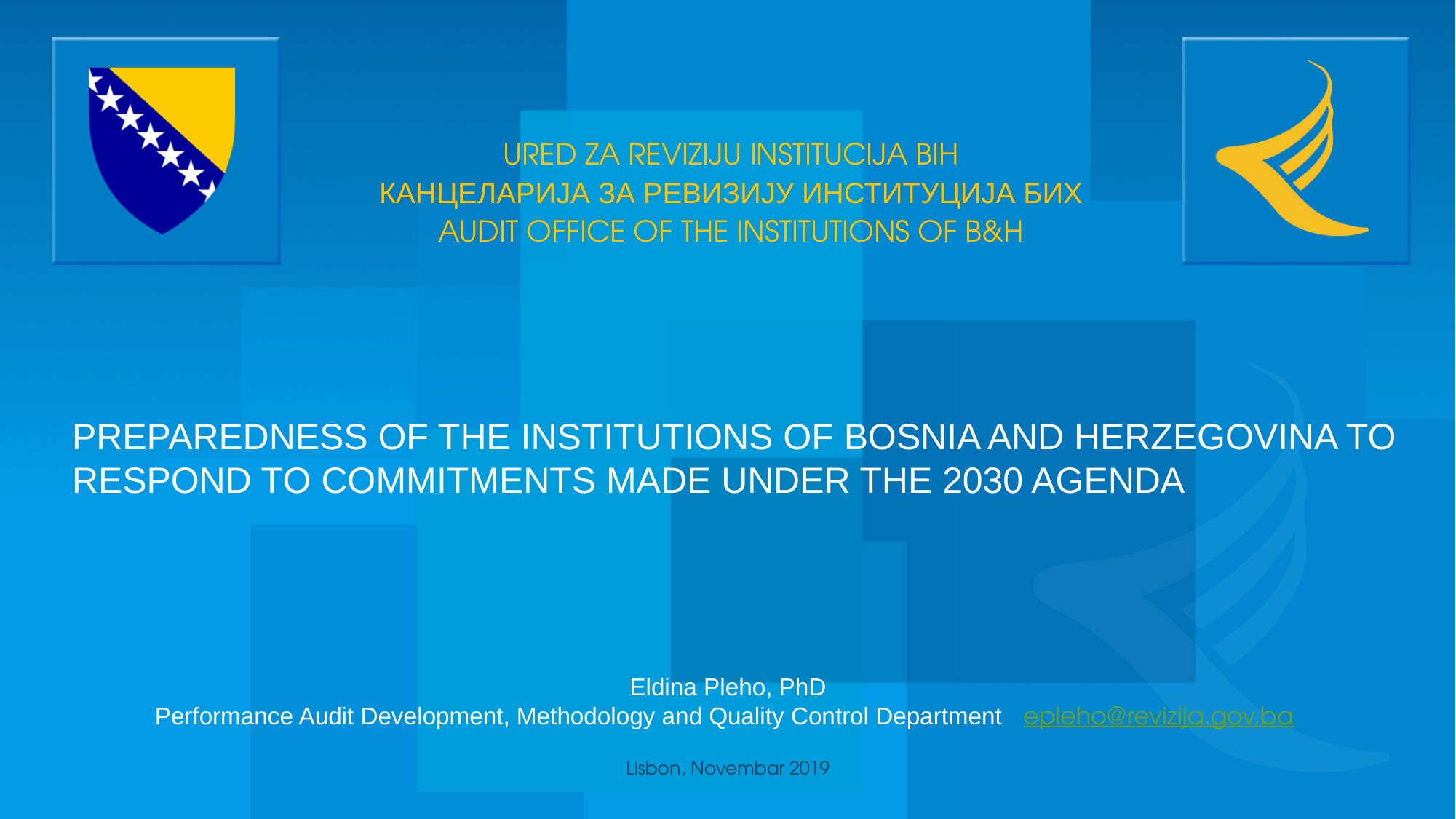

URED ZA REVIZIJU INSTITUCIJA BIH
КАНЦЕЛАРИЈА ЗА РЕВИЗИЈУ ИНСТИТУЦИЈА БИХ
AUDIT OFFICE OF THE INSTITUTIONS OF B&H

# PREPAREDNESS OF THE INSTITUTIONS OF BOSNIA AND HERZEGOVINA TO RESPOND TO COMMITMENTS MADE UNDER THE 2030 AGENDA
Eldina Pleho, PhD
Performance Audit Development, Methodology and Quality Control Department   epleho@revizija.gov.ba

Lisbon, Novembar 2019